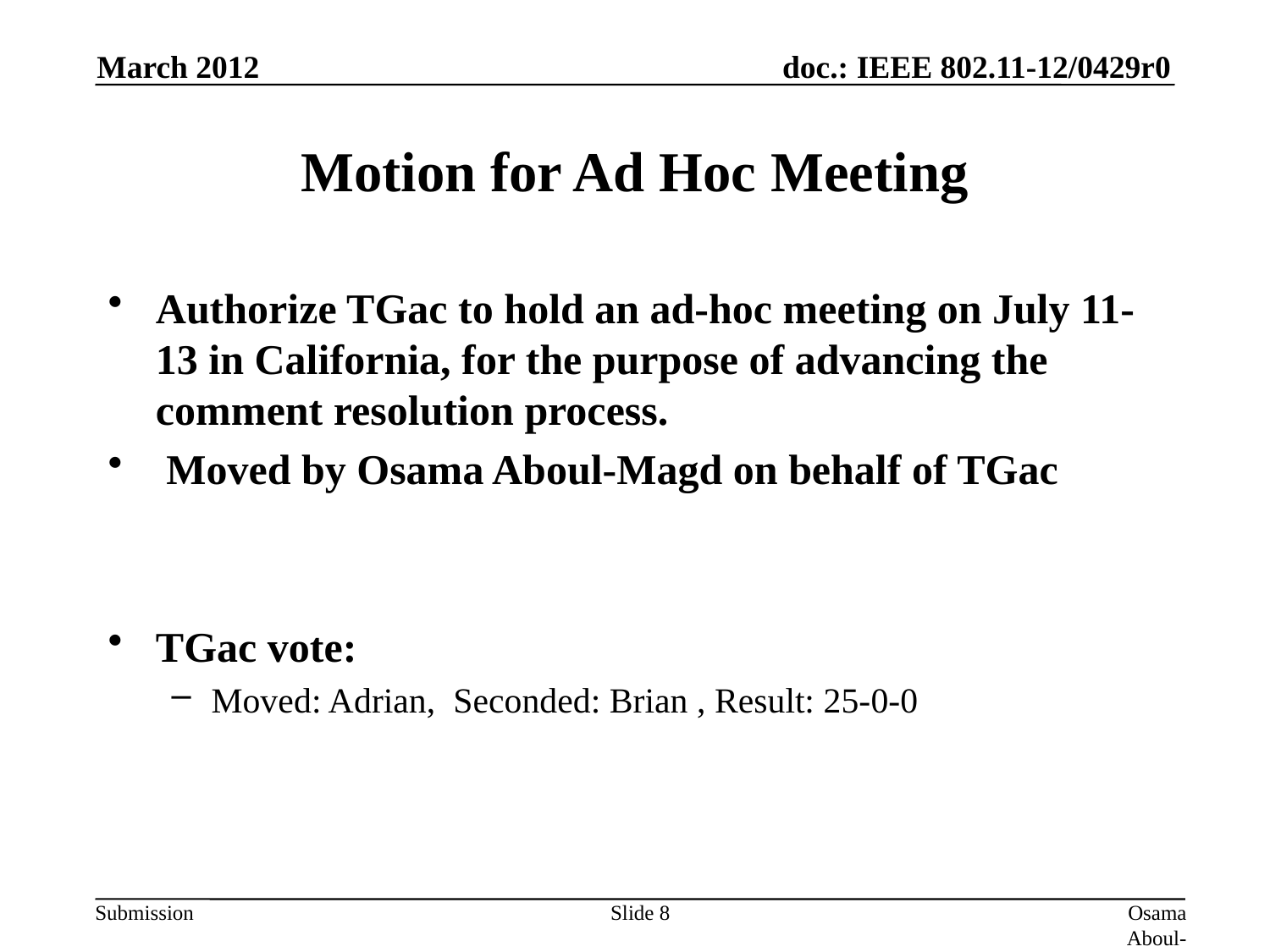

March 2012
# Motion for Ad Hoc Meeting
Authorize TGac to hold an ad-hoc meeting on July 11-13 in California, for the purpose of advancing the comment resolution process.
 Moved by Osama Aboul-Magd on behalf of TGac

TGac vote:
Moved: Adrian,  Seconded: Brian , Result: 25-0-0

Slide 8
Osama Aboul-Magd (Huawei Technologies)